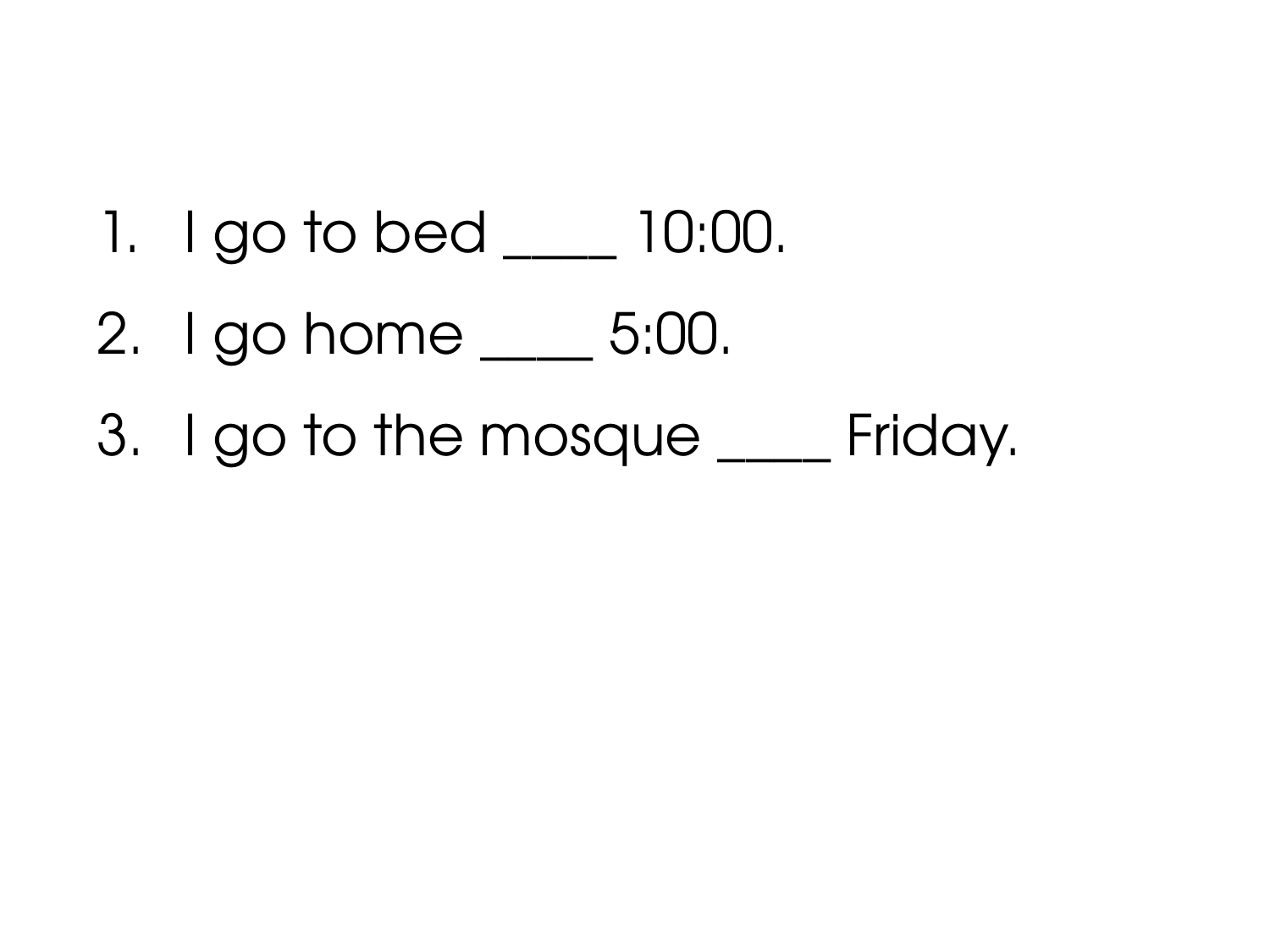

I go to bed ____ 10:00.
 I go home ____ 5:00.
 I go to the mosque ____ Friday.